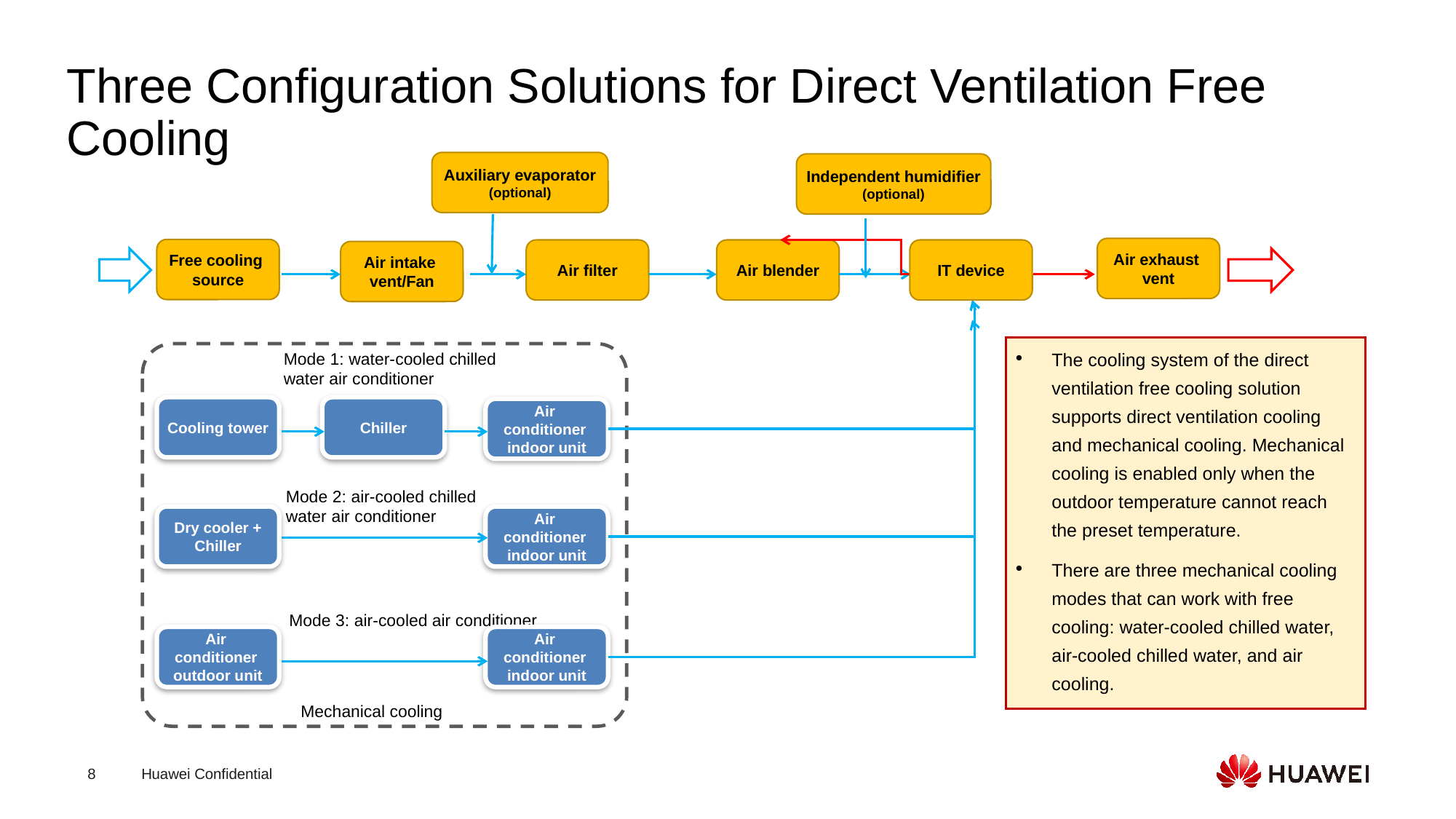

# Three Configuration Solutions for Direct Ventilation Free Cooling
Auxiliary evaporator
(optional)
Independent humidifier
(optional)
Air exhaust
vent
Free cooling
source
Air filter
Air blender
IT device
Air intake
vent/Fan

The cooling system of the direct ventilation free cooling solution supports direct ventilation cooling and mechanical cooling. Mechanical cooling is enabled only when the outdoor temperature cannot reach the preset temperature.
There are three mechanical cooling modes that can work with free cooling: water-cooled chilled water, air-cooled chilled water, and air cooling.

Mode 1: water-cooled chilled water air conditioner

Cooling tower
Chiller
Air
conditioner
indoor unit
Mode 2: air-cooled chilled water air conditioner
Dry cooler +
Chiller
Air
conditioner
indoor unit
Mode 3: air-cooled air conditioner
Air
conditioner
outdoor unit
Air
conditioner
indoor unit
Mechanical cooling